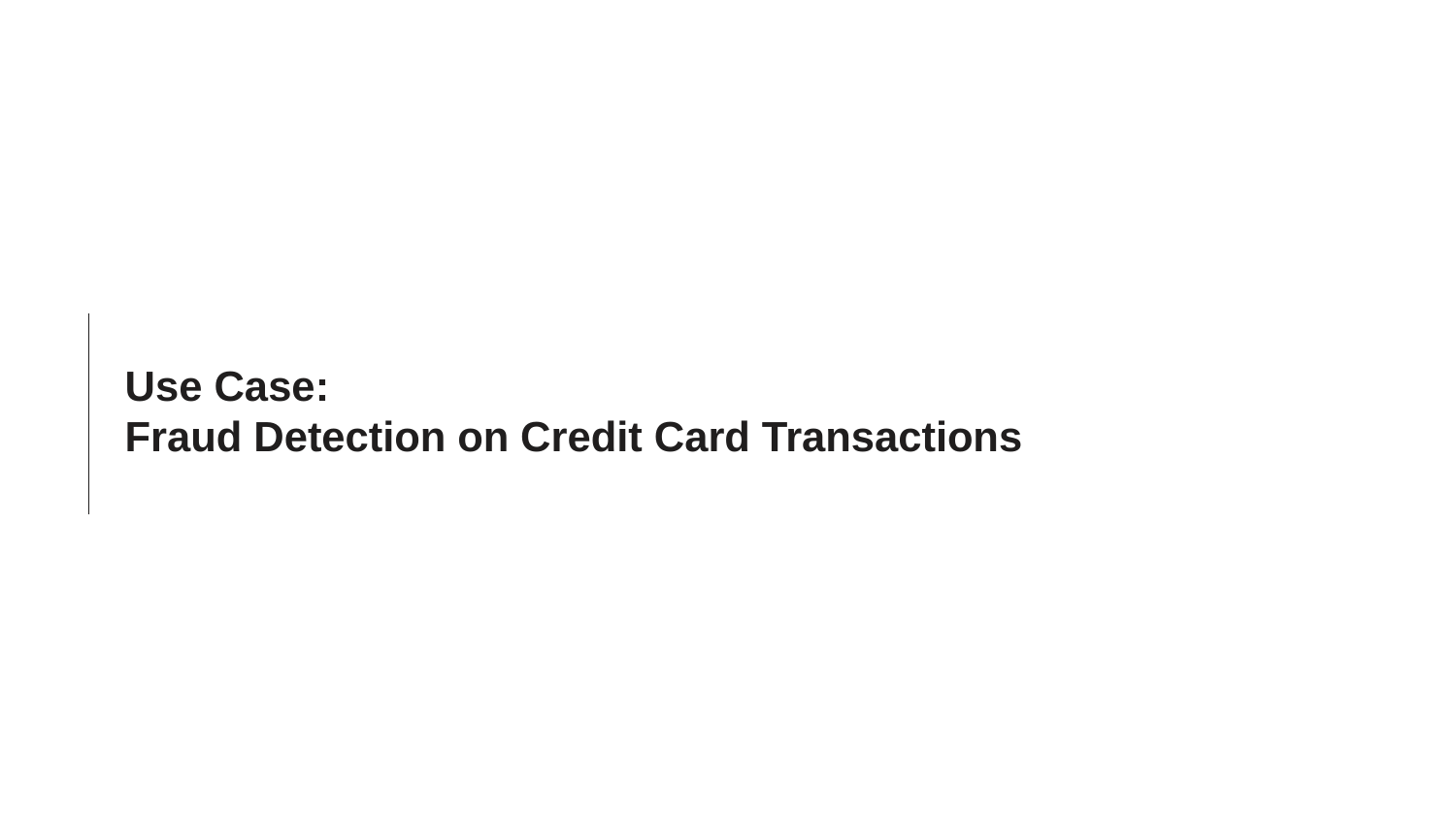

# Use Case: Fraud Detection on Credit Card Transactions
188